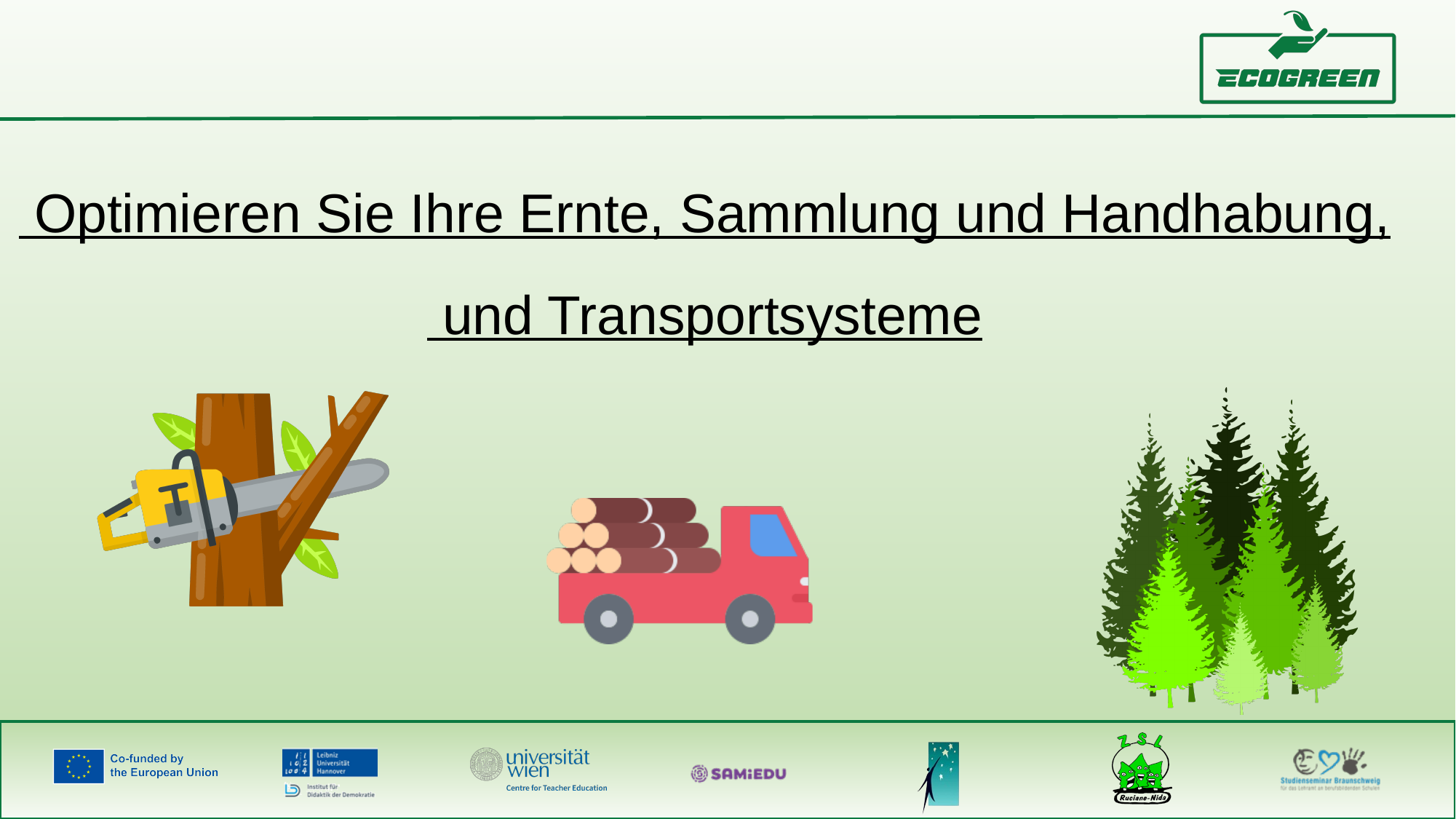

Optimieren Sie Ihre Ernte, Sammlung und Handhabung,
 und Transportsysteme